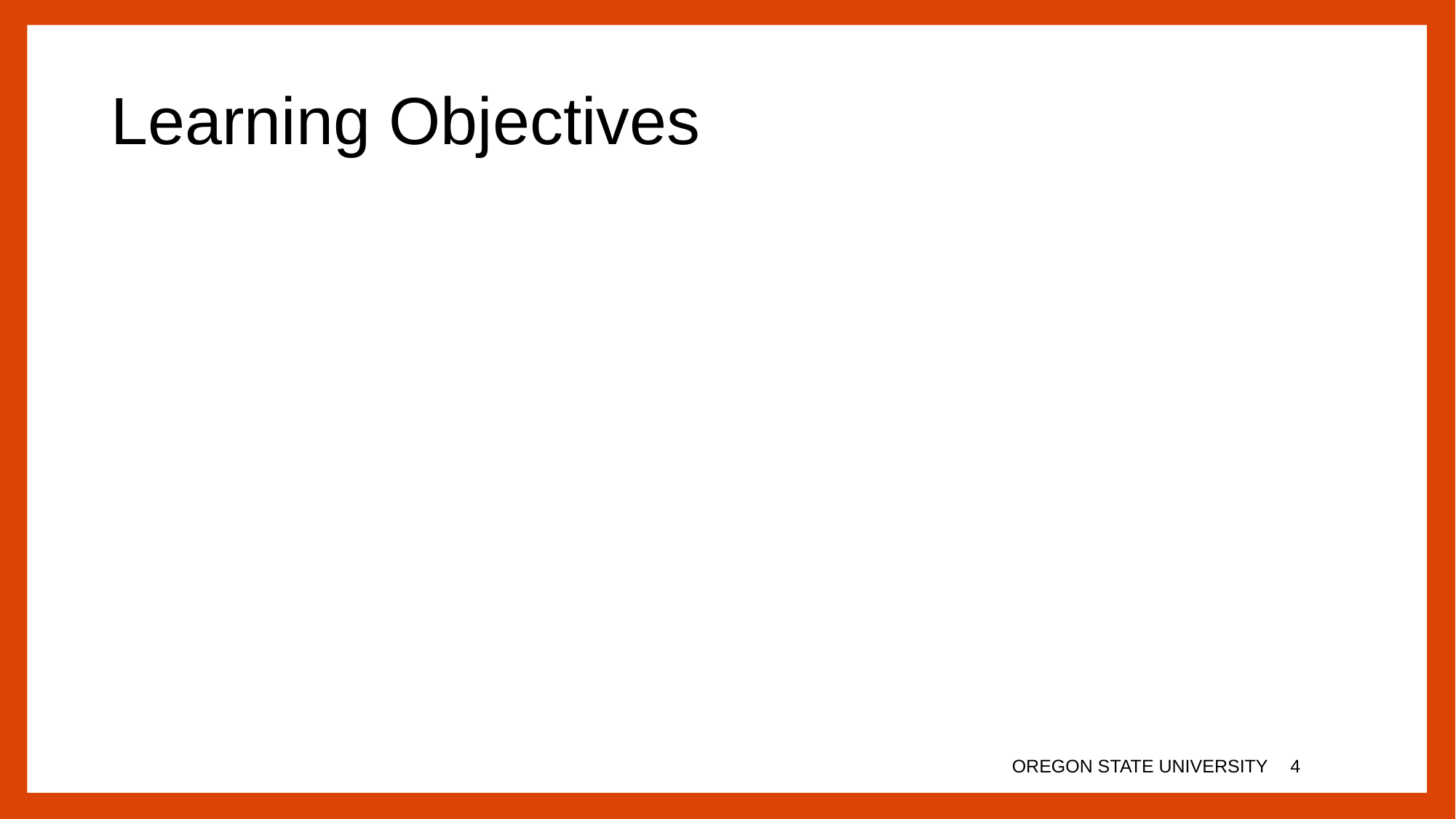

# Learning Objectives
OREGON STATE UNIVERSITY
4